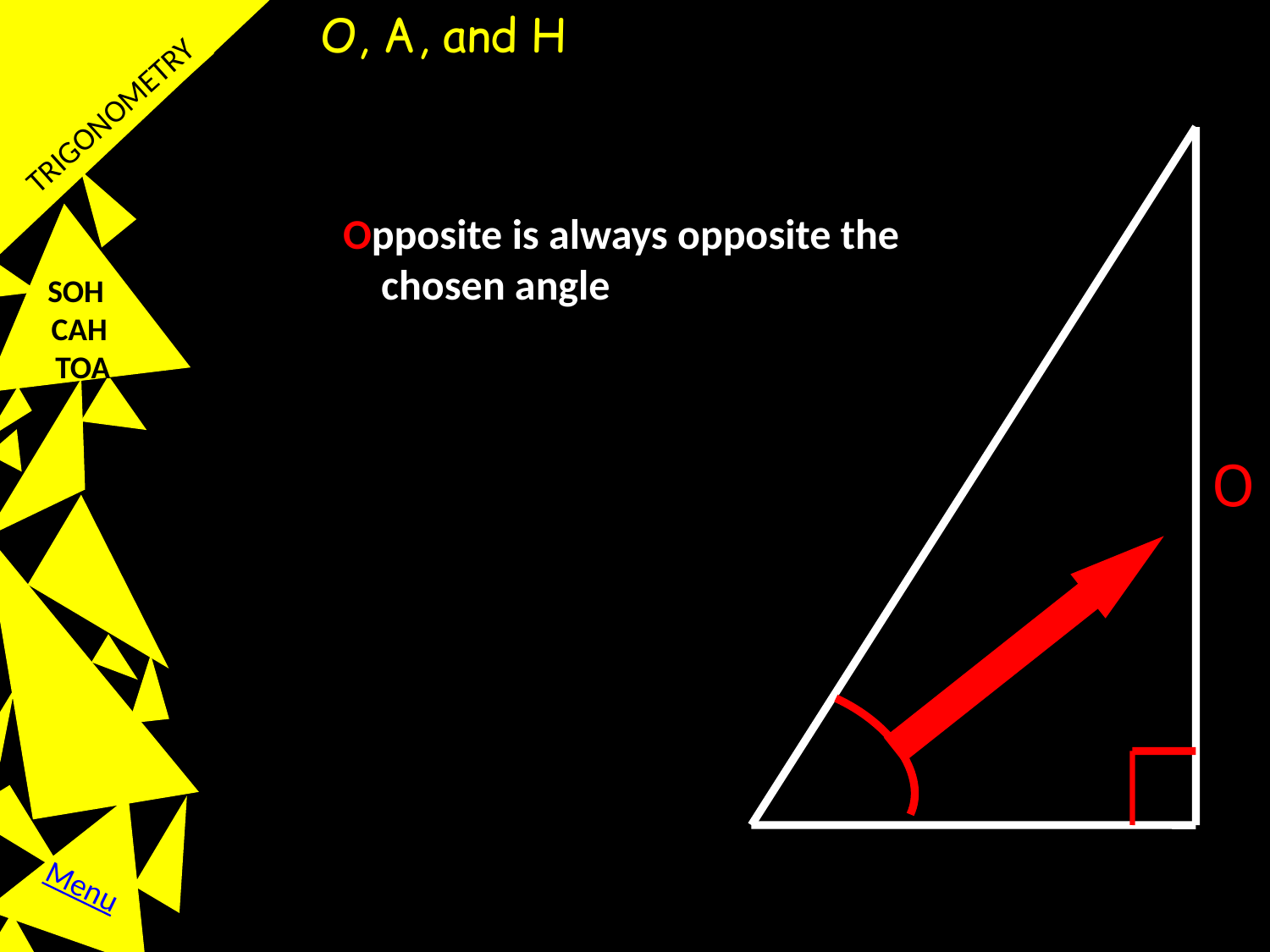

O, A, and H

TRIGONOMETRY
Opposite is always opposite the
    chosen angle

SOH
CAH
 TOA
O

Menu